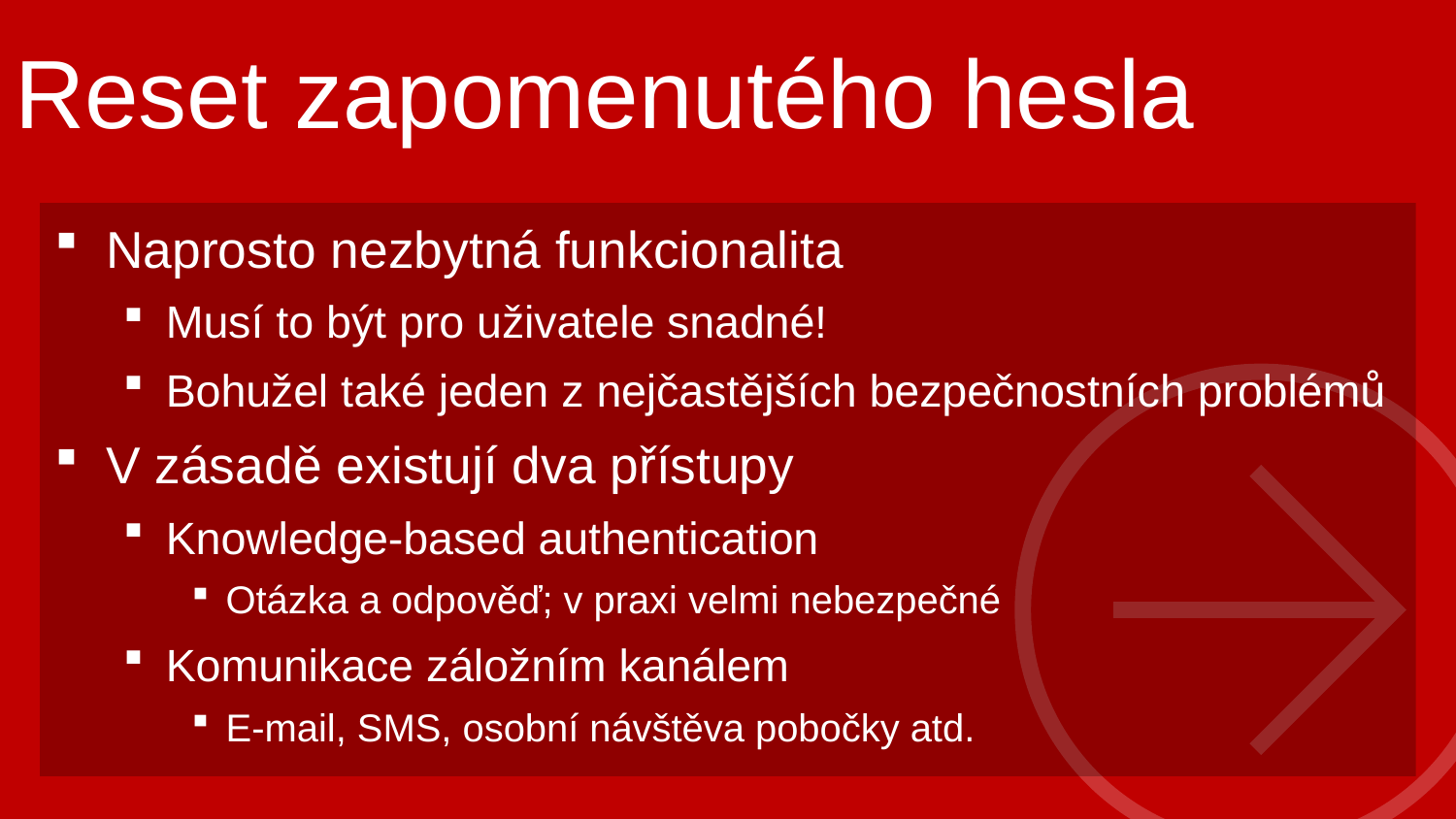

# Reset zapomenutého hesla
Naprosto nezbytná funkcionalita
Musí to být pro uživatele snadné!
Bohužel také jeden z nejčastějších bezpečnostních problémů
V zásadě existují dva přístupy
Knowledge-based authentication
Otázka a odpověď; v praxi velmi nebezpečné
Komunikace záložním kanálem
E-mail, SMS, osobní návštěva pobočky atd.